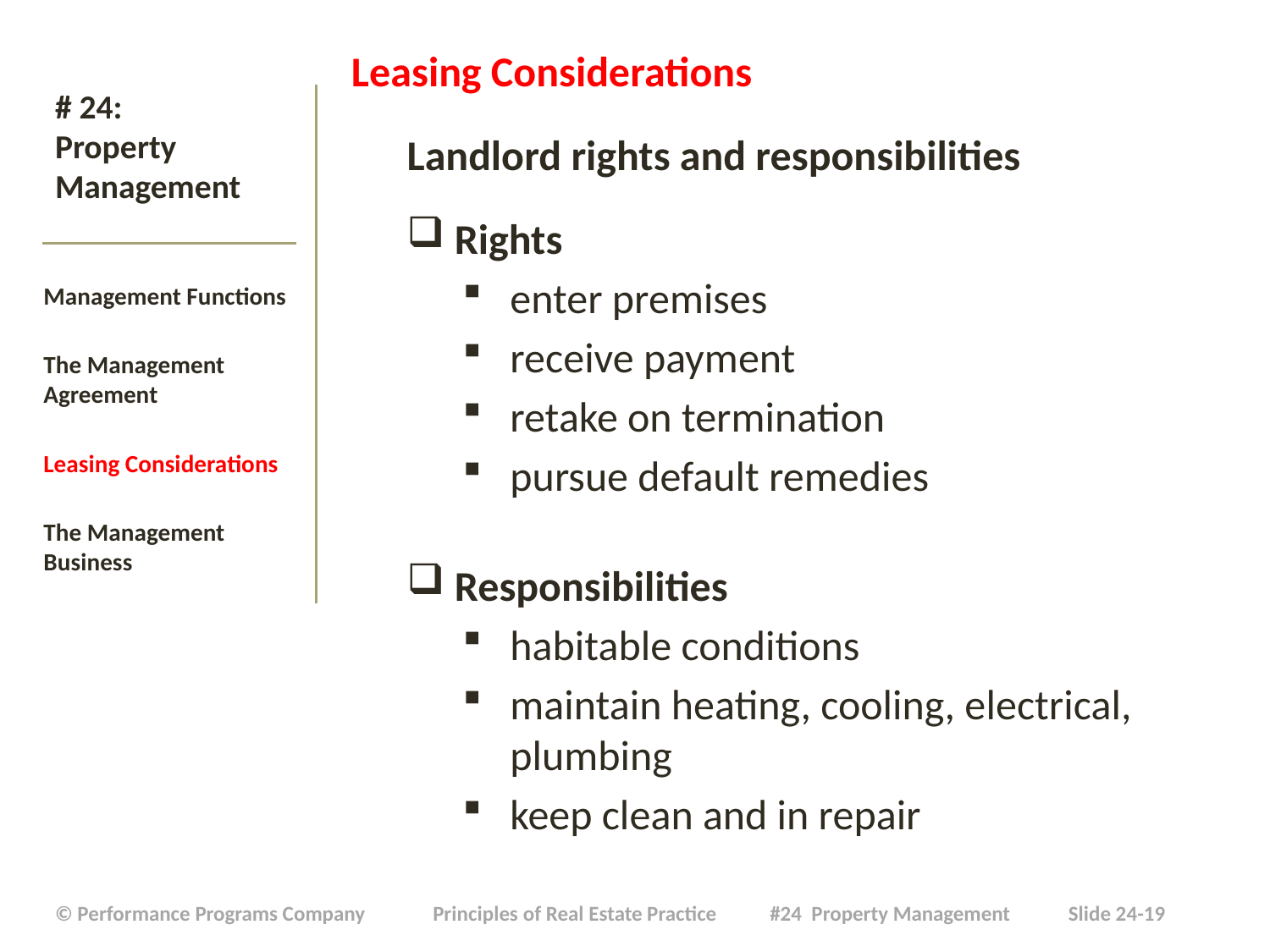

Leasing Considerations

Landlord rights and responsibilities

Rights
enter premises
receive payment
retake on termination
pursue default remedies
Responsibilities
habitable conditions
maintain heating, cooling, electrical, plumbing
keep clean and in repair

# # 24: Property Management

Management Functions

The Management Agreement

Leasing Considerations

The Management Business

| © Performance Programs Company Principles of Real Estate Practice #24 Property Management Slide 24-19 |
| --- |